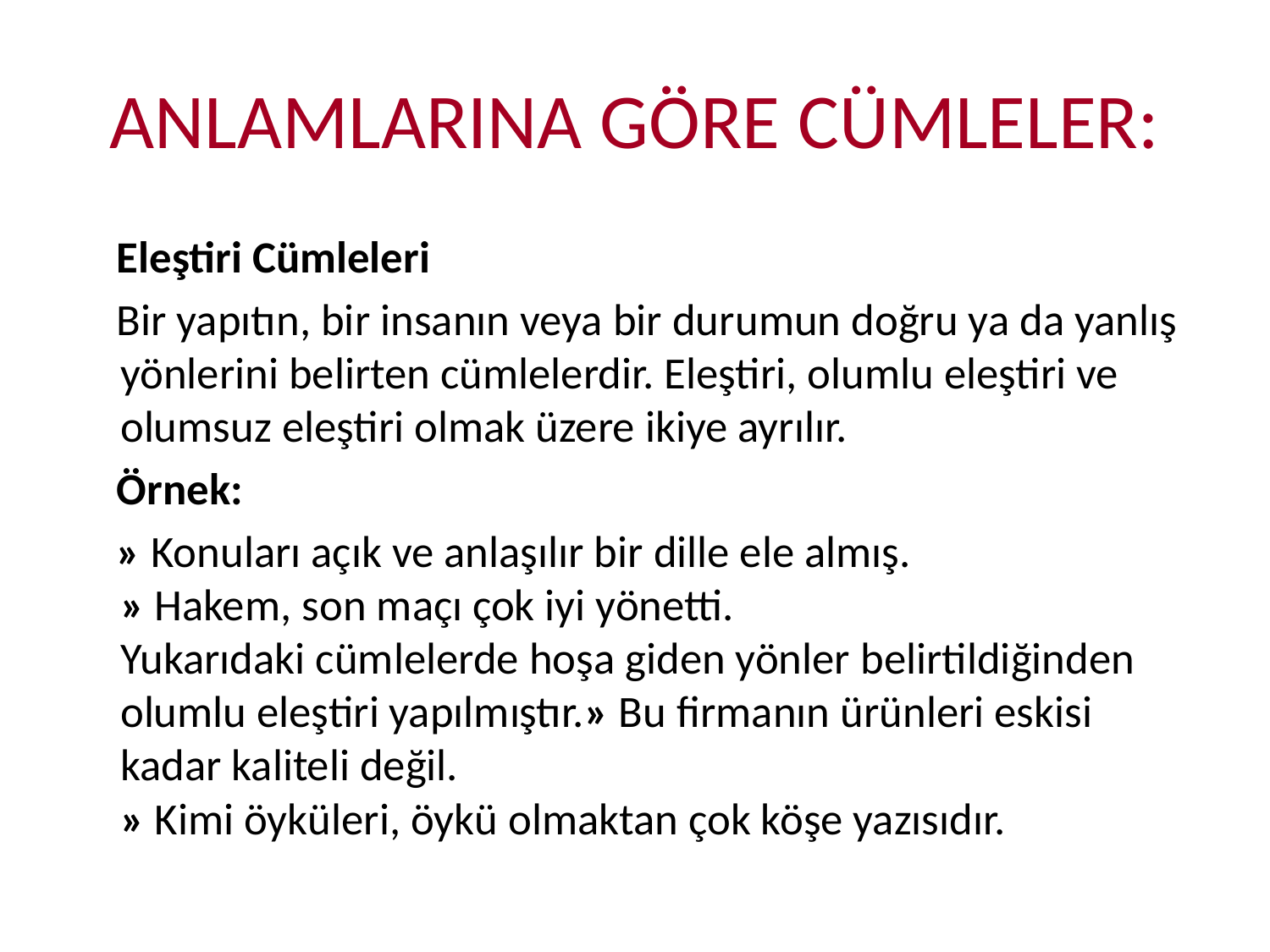

# ANLAMLARINA GÖRE CÜMLELER:
    Eleştiri Cümleleri
    Bir yapıtın, bir insanın veya bir durumun doğru ya da yanlış yönlerini belirten cümlelerdir. Eleştiri, olumlu eleştiri ve olumsuz eleştiri olmak üzere ikiye ayrılır.
    Örnek:
    » Konuları açık ve anlaşılır bir dille ele almış.
» Hakem, son maçı çok iyi yönetti.
Yukarıdaki cümlelerde hoşa giden yönler belirtildiğinden olumlu eleştiri yapılmıştır.» Bu firmanın ürünleri eskisi kadar kaliteli değil.
» Kimi öyküleri, öykü olmaktan çok köşe yazısıdır.